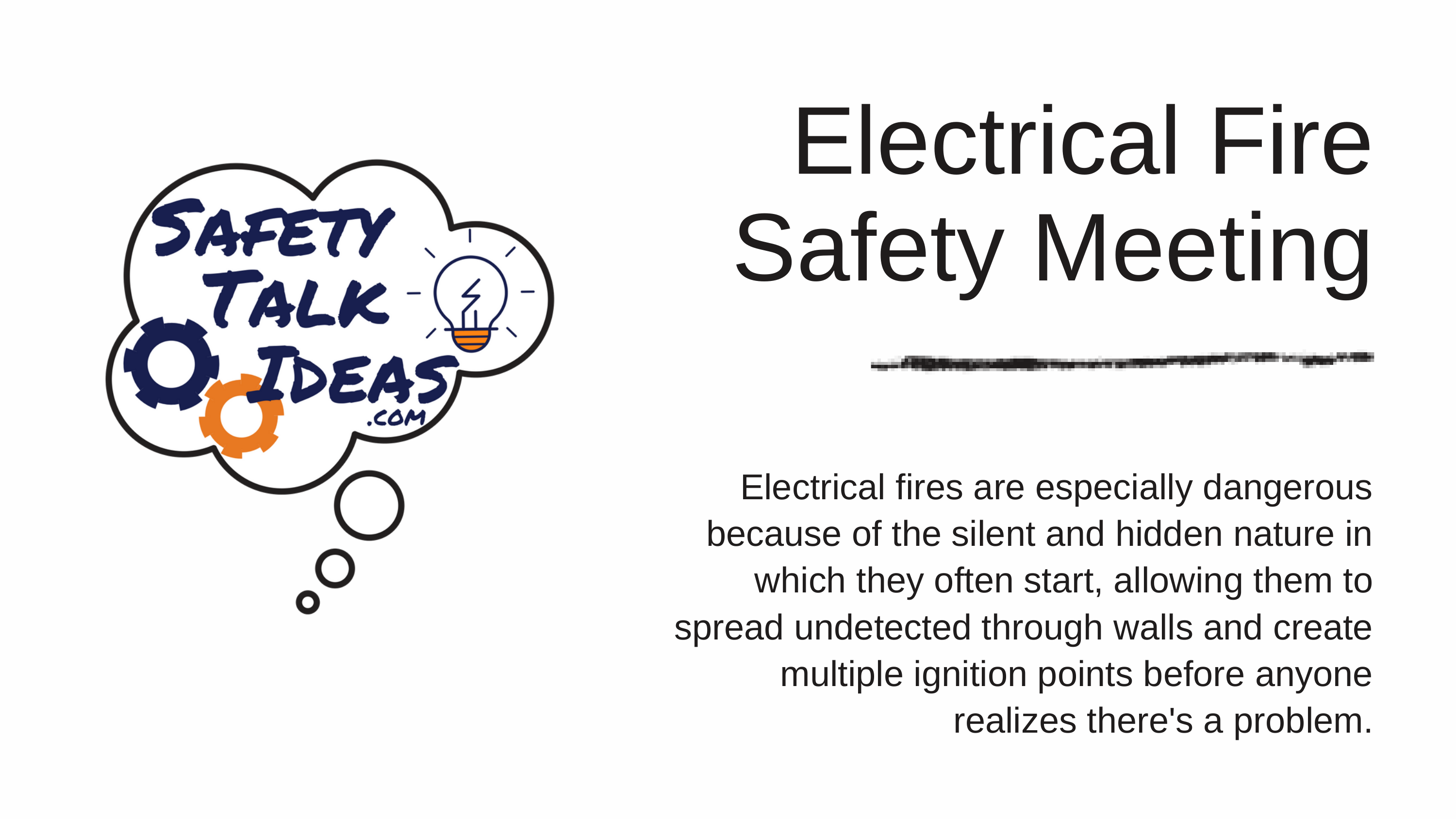

Electrical Fire Safety Meeting

Electrical fires are especially dangerous because of the silent and hidden nature in which they often start, allowing them to spread undetected through walls and create multiple ignition points before anyone realizes there's a problem.